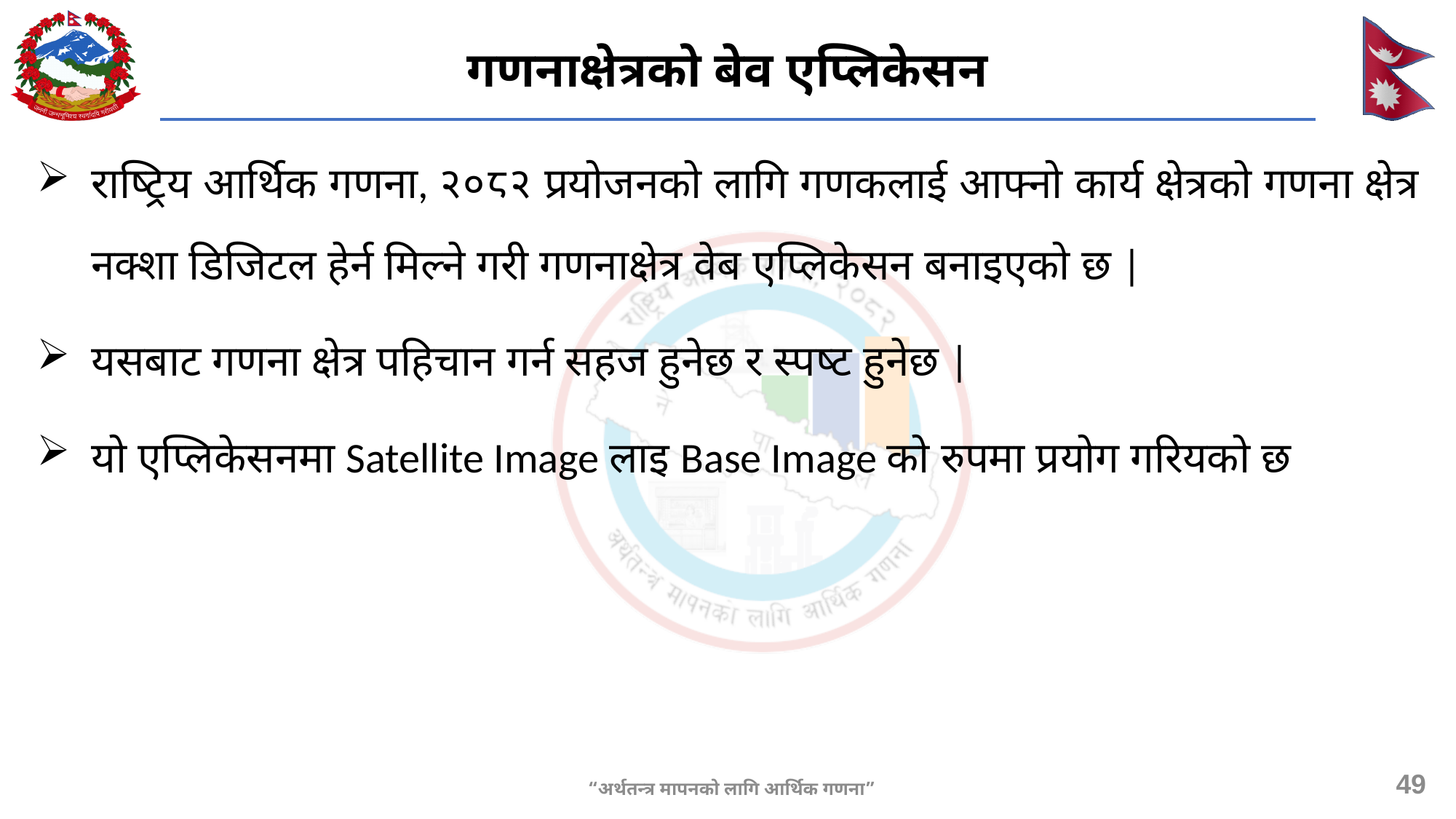

# गणनाक्षेत्रको बेव एप्लिकेसन
राष्ट्रिय आर्थिक गणना, २०८२ प्रयोजनको लागि गणकलाई आफ्नो कार्य क्षेत्रको गणना क्षेत्र नक्शा डिजिटल हेर्न मिल्ने गरी गणनाक्षेत्र वेब एप्लिकेसन बनाइएको छ |
यसबाट गणना क्षेत्र पहिचान गर्न सहज हुनेछ र स्पष्ट हुनेछ |
यो एप्लिकेसनमा Satellite Image लाइ Base Image को रुपमा प्रयोग गरियको छ
49
“अर्थतन्त्र मापनको लागि आर्थिक गणना”